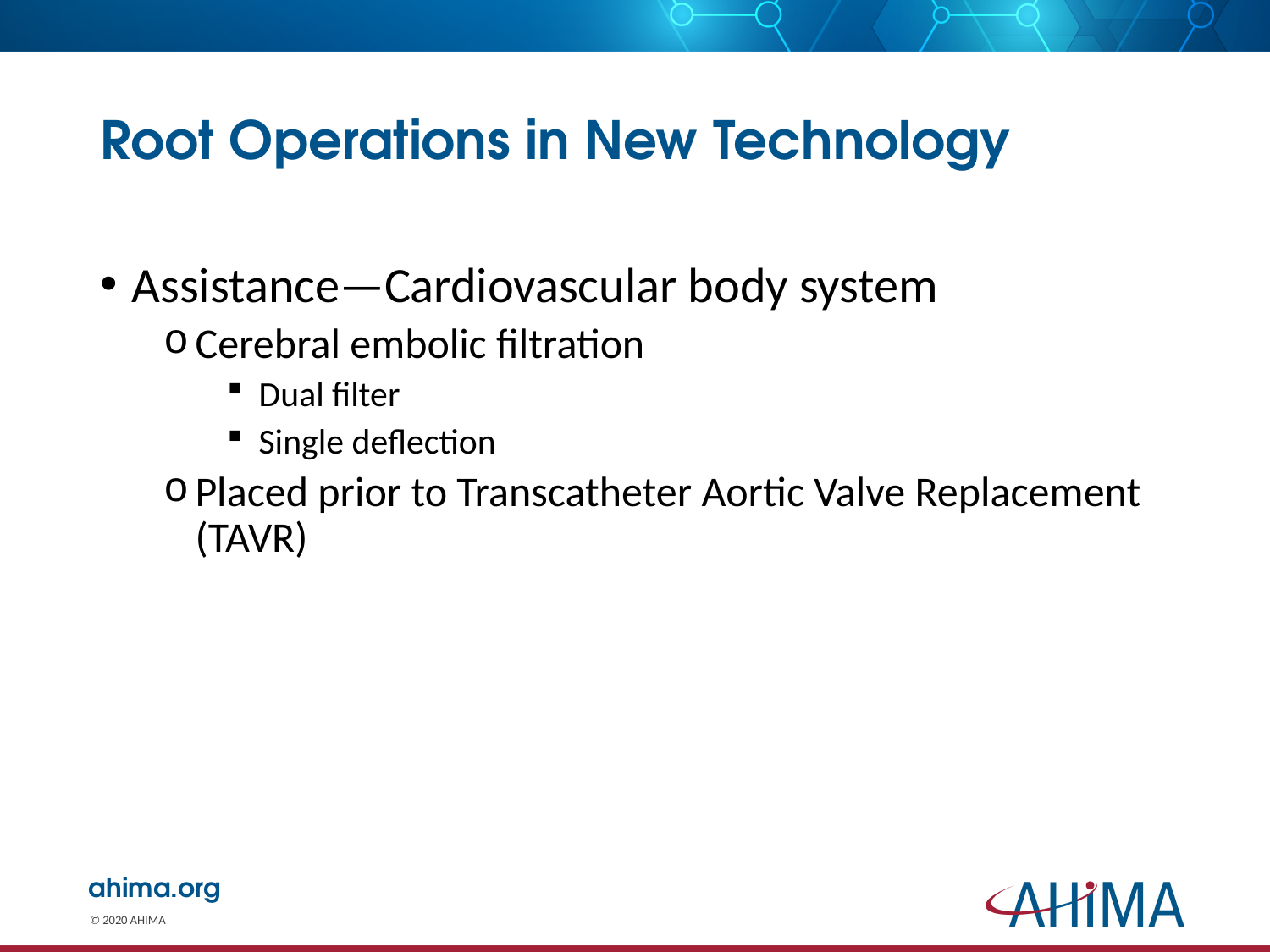

# Root Operations in New Technology
Assistance—Cardiovascular body system
Cerebral embolic filtration
Dual filter
Single deflection
Placed prior to Transcatheter Aortic Valve Replacement (TAVR)